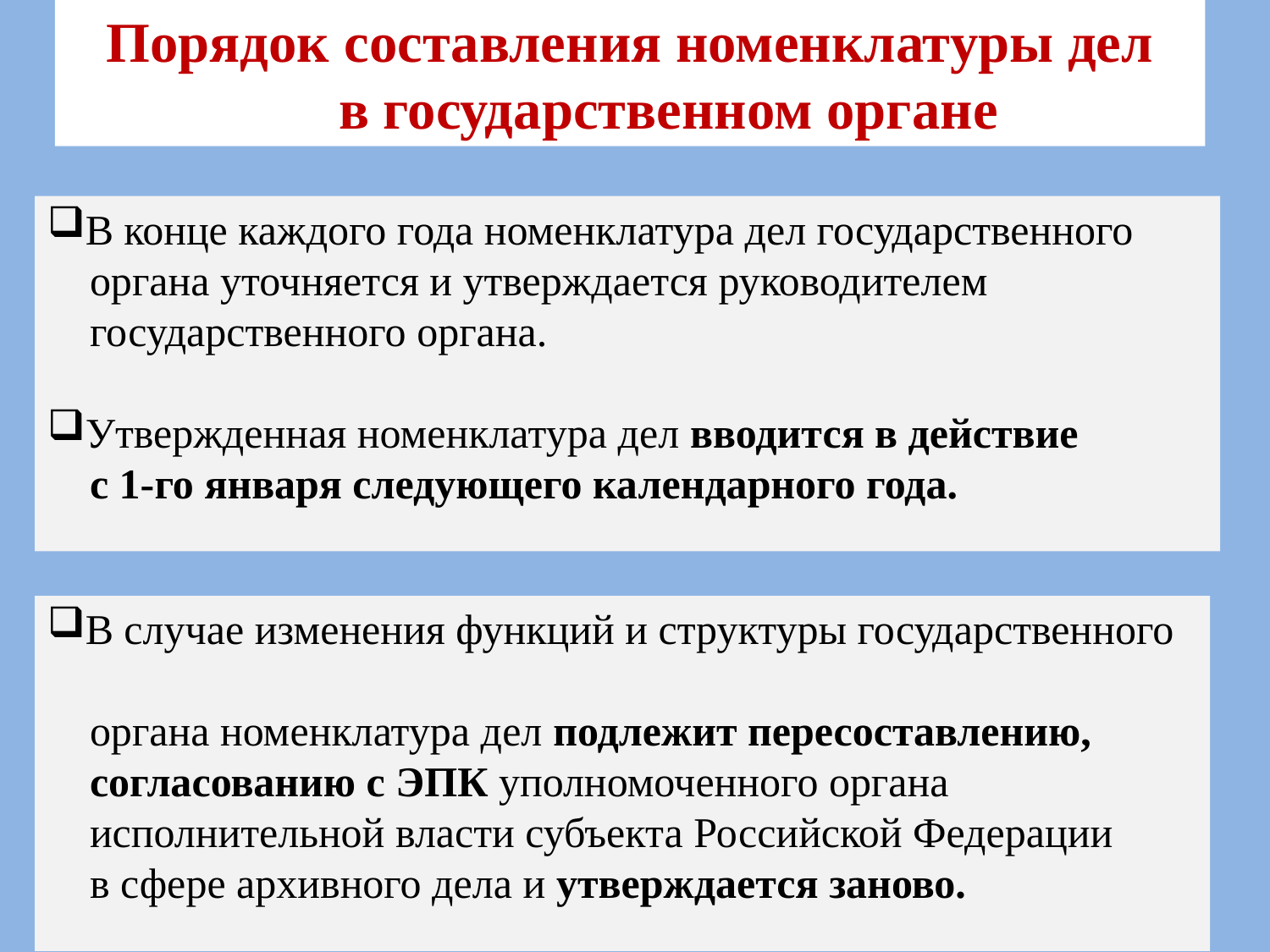

# Порядок составления номенклатуры дел в государственном органе
В конце каждого года номенклатура дел государственного
    органа уточняется и утверждается руководителем
    государственного органа.

Утвержденная номенклатура дел вводится в действие
    с 1-го января следующего календарного года.

В случае изменения функций и структуры государственного
    органа номенклатура дел подлежит пересоставлению,
    согласованию с ЭПК уполномоченного органа
    исполнительной власти субъекта Российской Федерации
    в сфере архивного дела и утверждается заново.